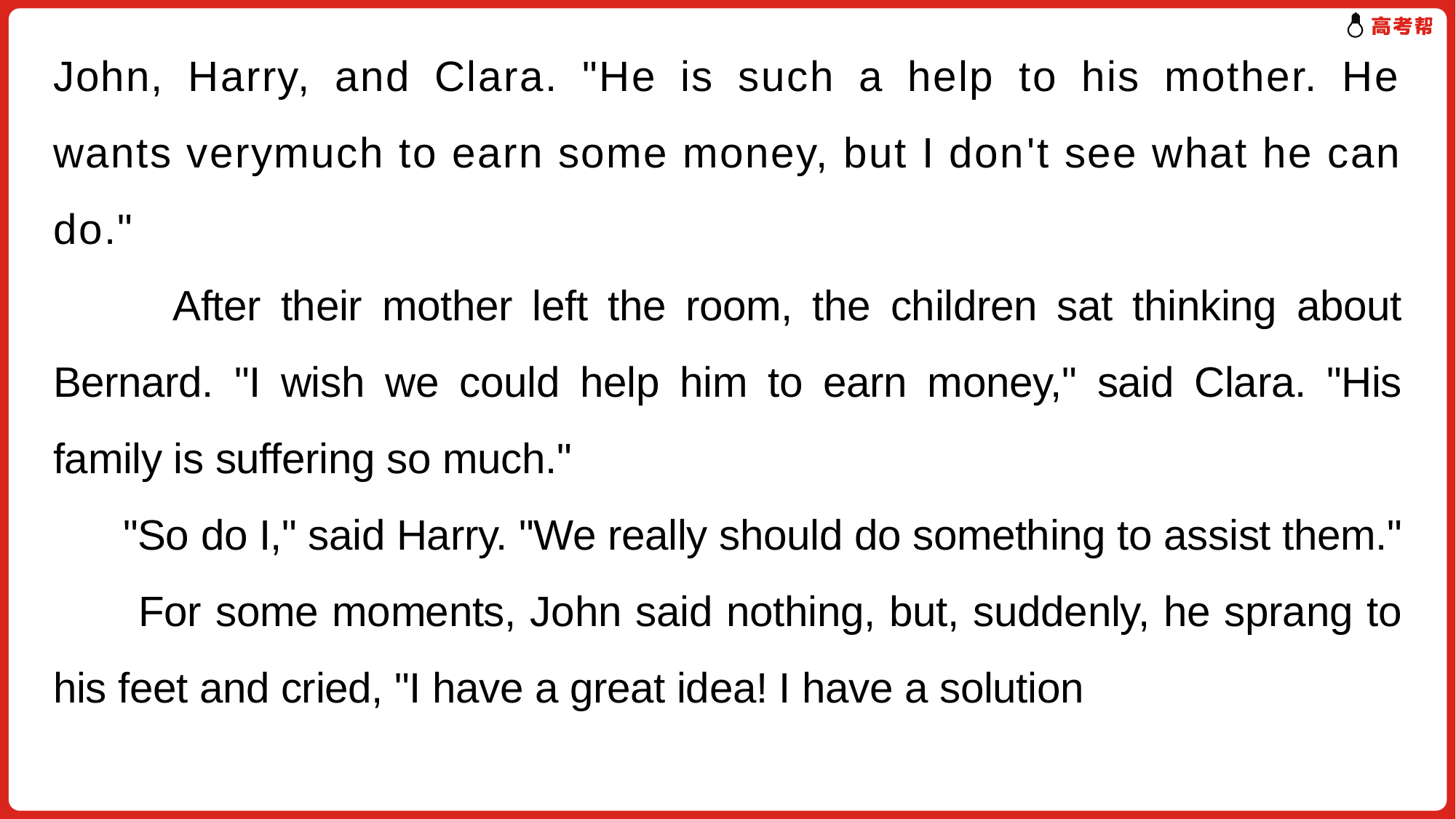

John, Harry, and Clara. "He is such a help to his mother. He wants verymuch to earn some money, but I don't see what he can do."
      After their mother left the room, the children sat thinking about Bernard. "I wish we could help him to earn money," said Clara. "His family is suffering so much."
      "So do I," said Harry. "We really should do something to assist them."
      For some moments, John said nothing, but, suddenly, he sprang to his feet and cried, "I have a great idea! I have a solution